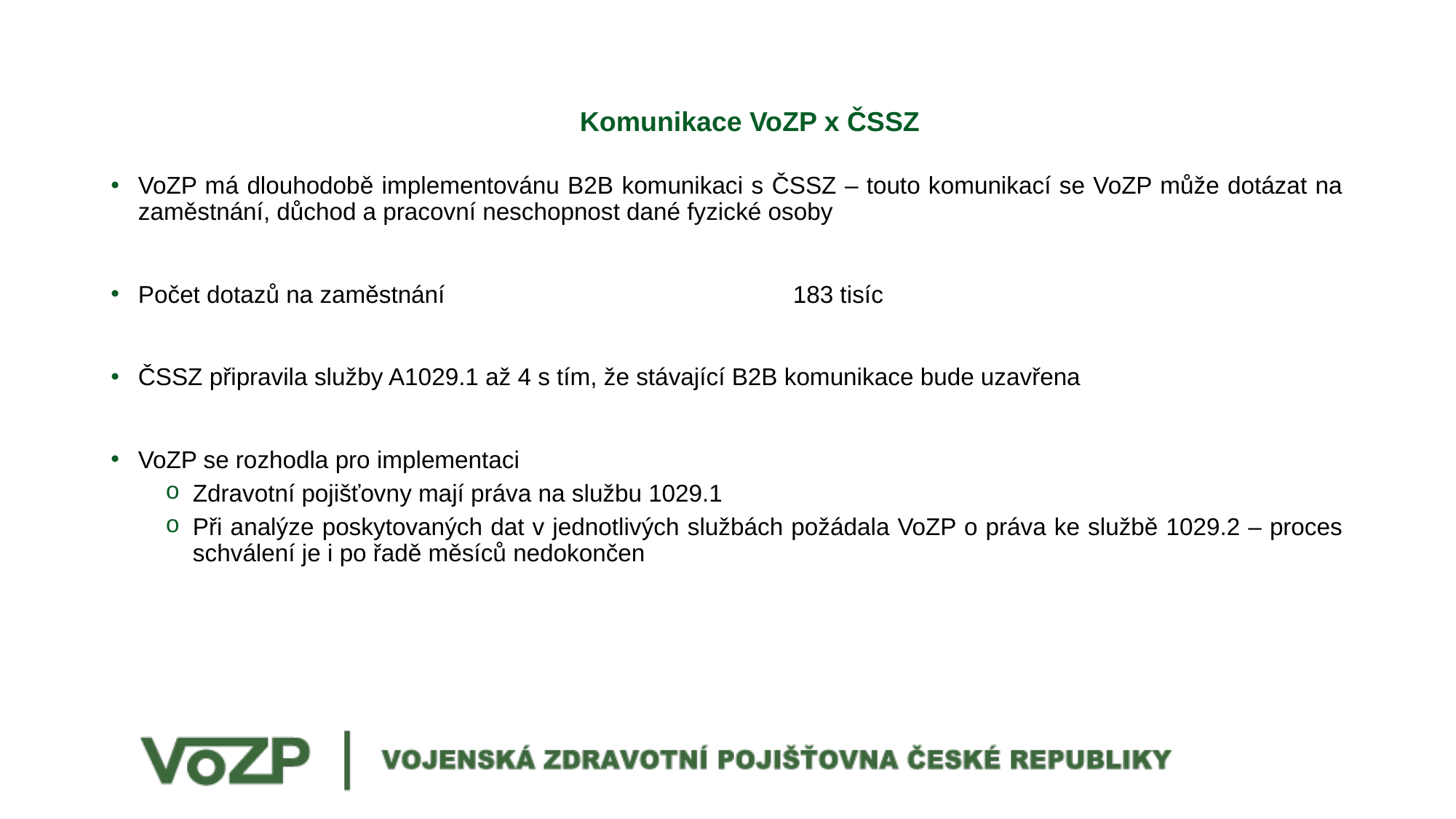

# Komunikace VoZP x ČSSZ
VoZP má dlouhodobě implementovánu B2B komunikaci s ČSSZ – touto komunikací se VoZP může dotázat na zaměstnání, důchod a pracovní neschopnost dané fyzické osoby

Počet dotazů na zaměstnání	 			183 tisíc

ČSSZ připravila služby A1029.1 až 4 s tím, že stávající B2B komunikace bude uzavřena

VoZP se rozhodla pro implementaci
Zdravotní pojišťovny mají práva na službu 1029.1
Při analýze poskytovaných dat v jednotlivých službách požádala VoZP o práva ke službě 1029.2 – proces schválení je i po řadě měsíců nedokončen